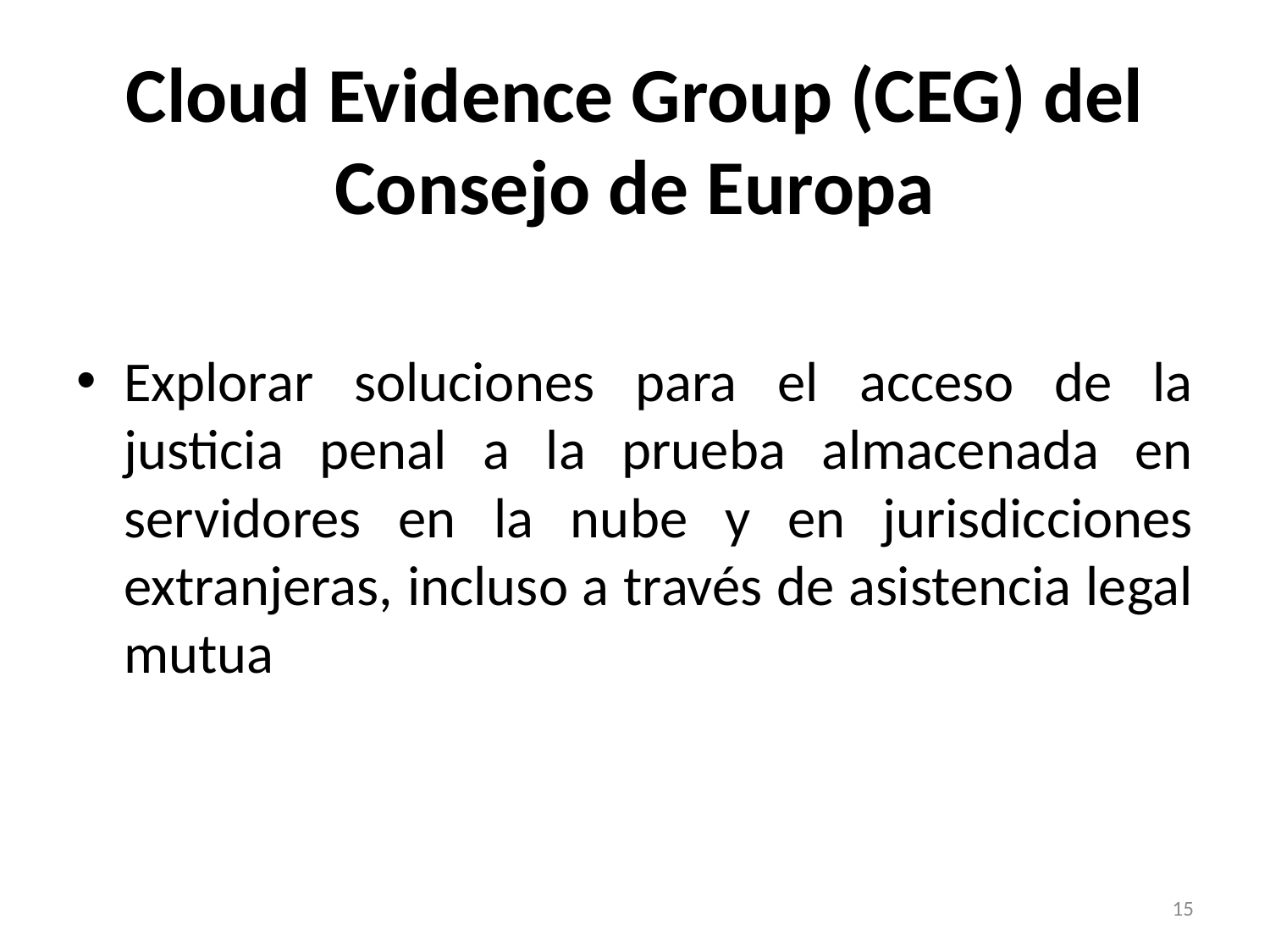

# Cloud Evidence Group (CEG) del Consejo de Europa
Explorar soluciones para el acceso de la justicia penal a la prueba almacenada en servidores en la nube y en jurisdicciones extranjeras, incluso a través de asistencia legal mutua
15